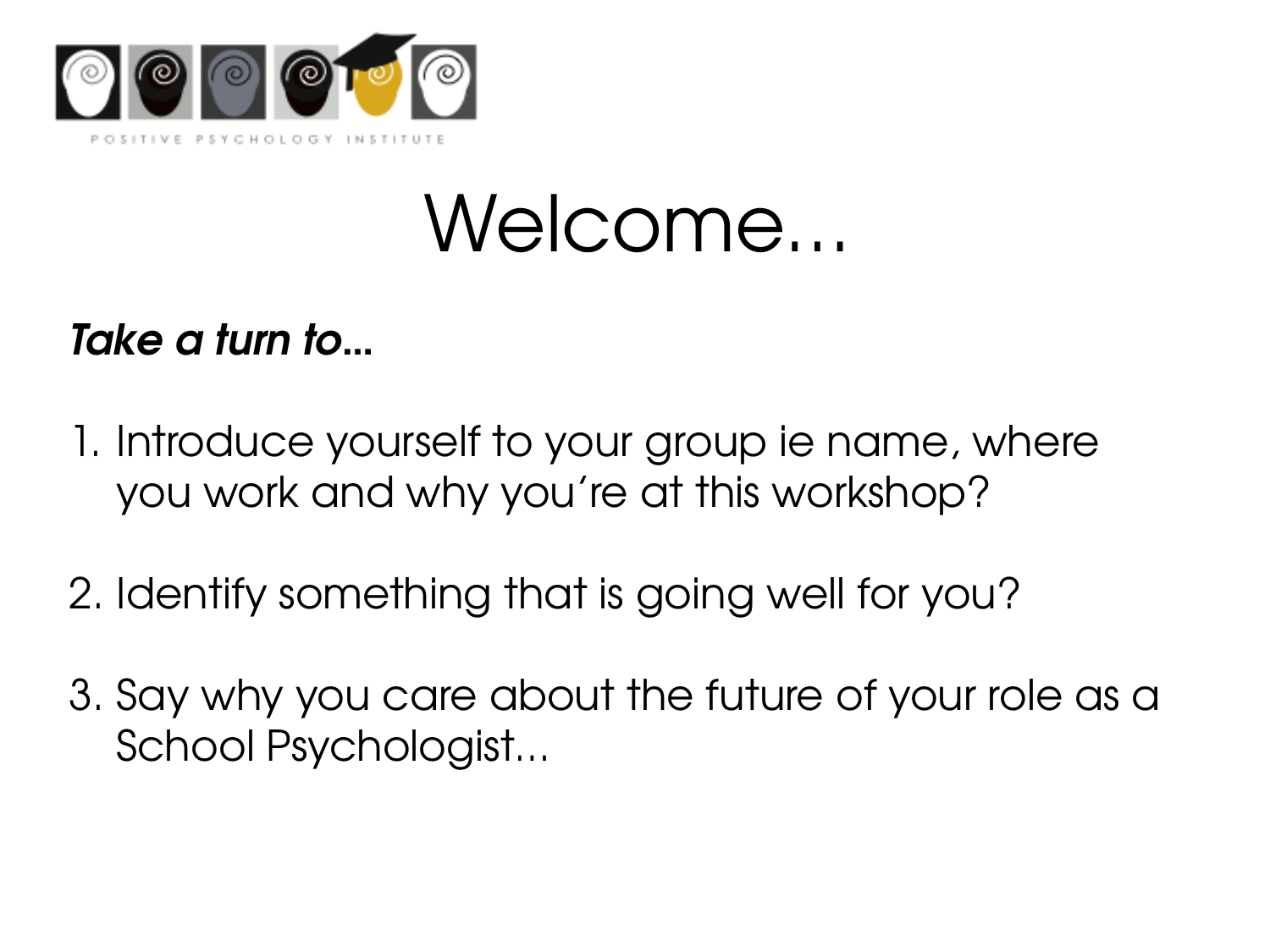

Welcome…
Take a turn to…

Introduce yourself to your group ie name, where you work and why you’re at this workshop?

Identify something that is going well for you?

Say why you care about the future of your role as a School Psychologist…